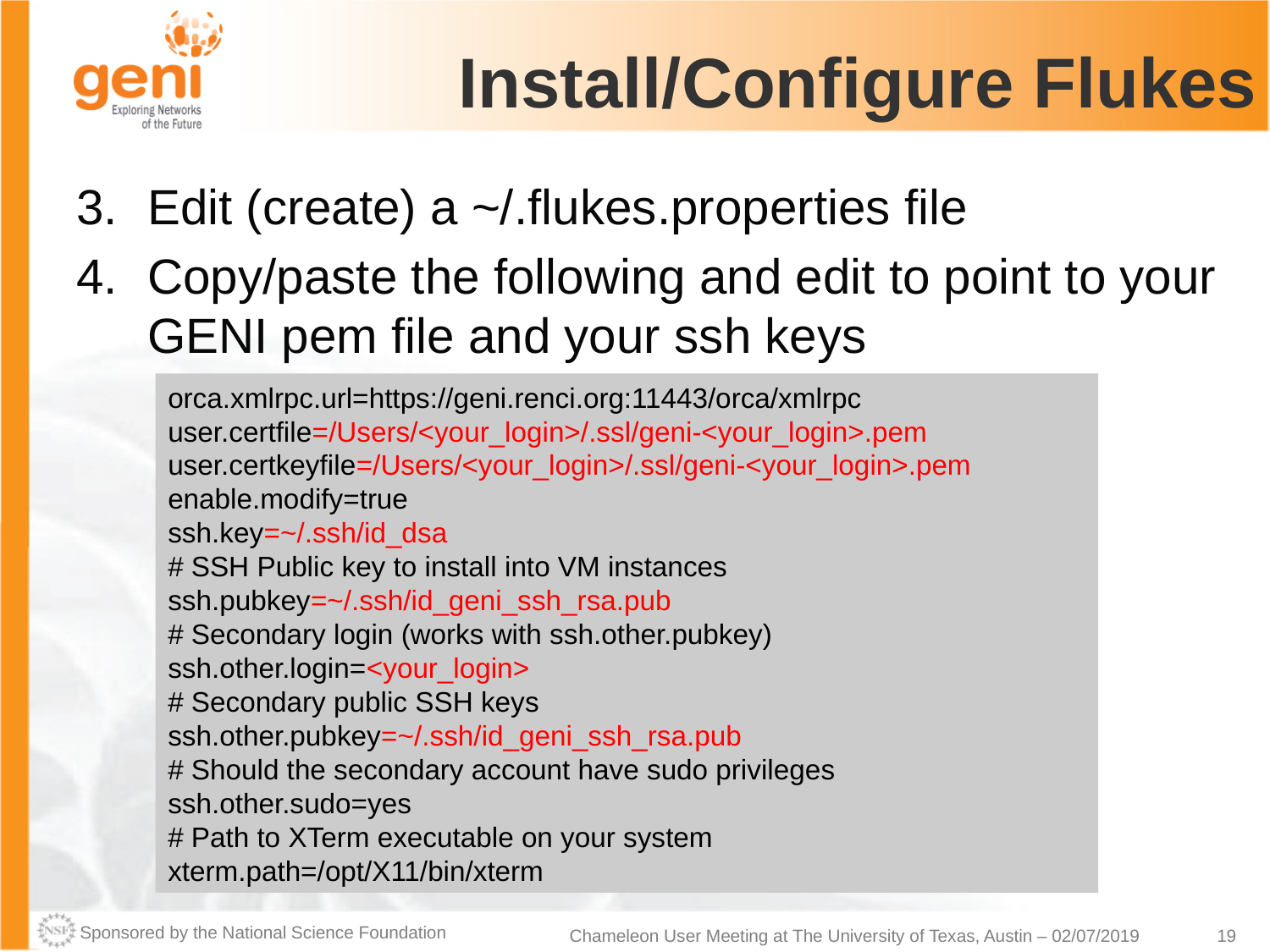

# Install/Configure Flukes
Edit (create) a ~/.flukes.properties file
Copy/paste the following and edit to point to your GENI pem file and your ssh keys

orca.xmlrpc.url=https://geni.renci.org:11443/orca/xmlrpc user.certfile=/Users/<your_login>/.ssl/geni-<your_login>.pem
user.certkeyfile=/Users/<your_login>/.ssl/geni-<your_login>.pem
enable.modify=true
ssh.key=~/.ssh/id_dsa
# SSH Public key to install into VM instances
ssh.pubkey=~/.ssh/id_geni_ssh_rsa.pub
# Secondary login (works with ssh.other.pubkey)
ssh.other.login=<your_login>
# Secondary public SSH keys
ssh.other.pubkey=~/.ssh/id_geni_ssh_rsa.pub
# Should the secondary account have sudo privileges
ssh.other.sudo=yes
# Path to XTerm executable on your system
xterm.path=/opt/X11/bin/xterm